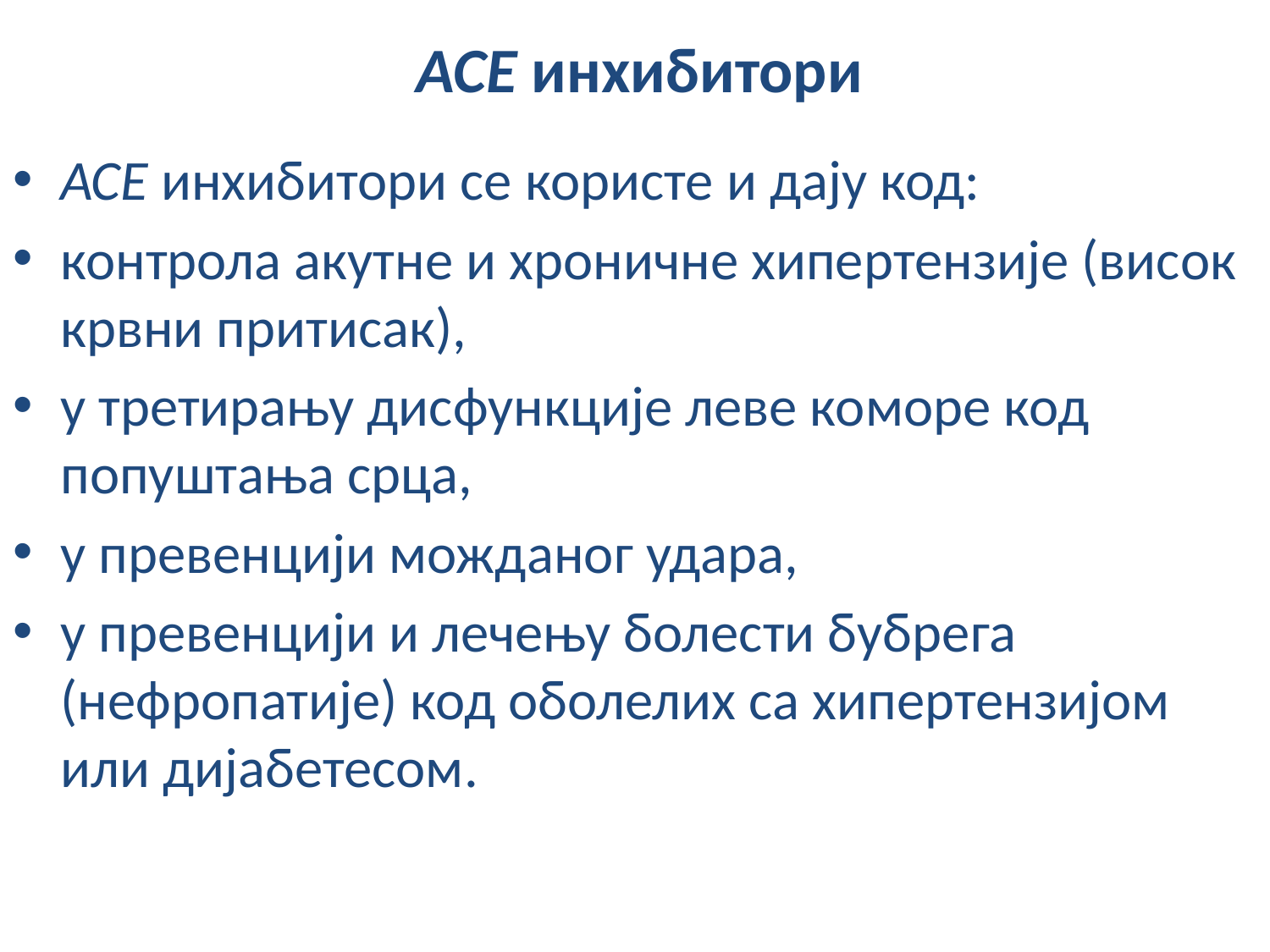

# ACE инхибитори
АСЕ инхибитори се користе и дају код:
контрола акутне и хроничне хипертензије (висок крвни притисак),
у третирању дисфункције леве коморе код попуштања срца,
у превенцији можданог удара,
у превенцији и лечењу болести бубрега (нефропатије) код оболелих са хипертензијом или дијабетесом.